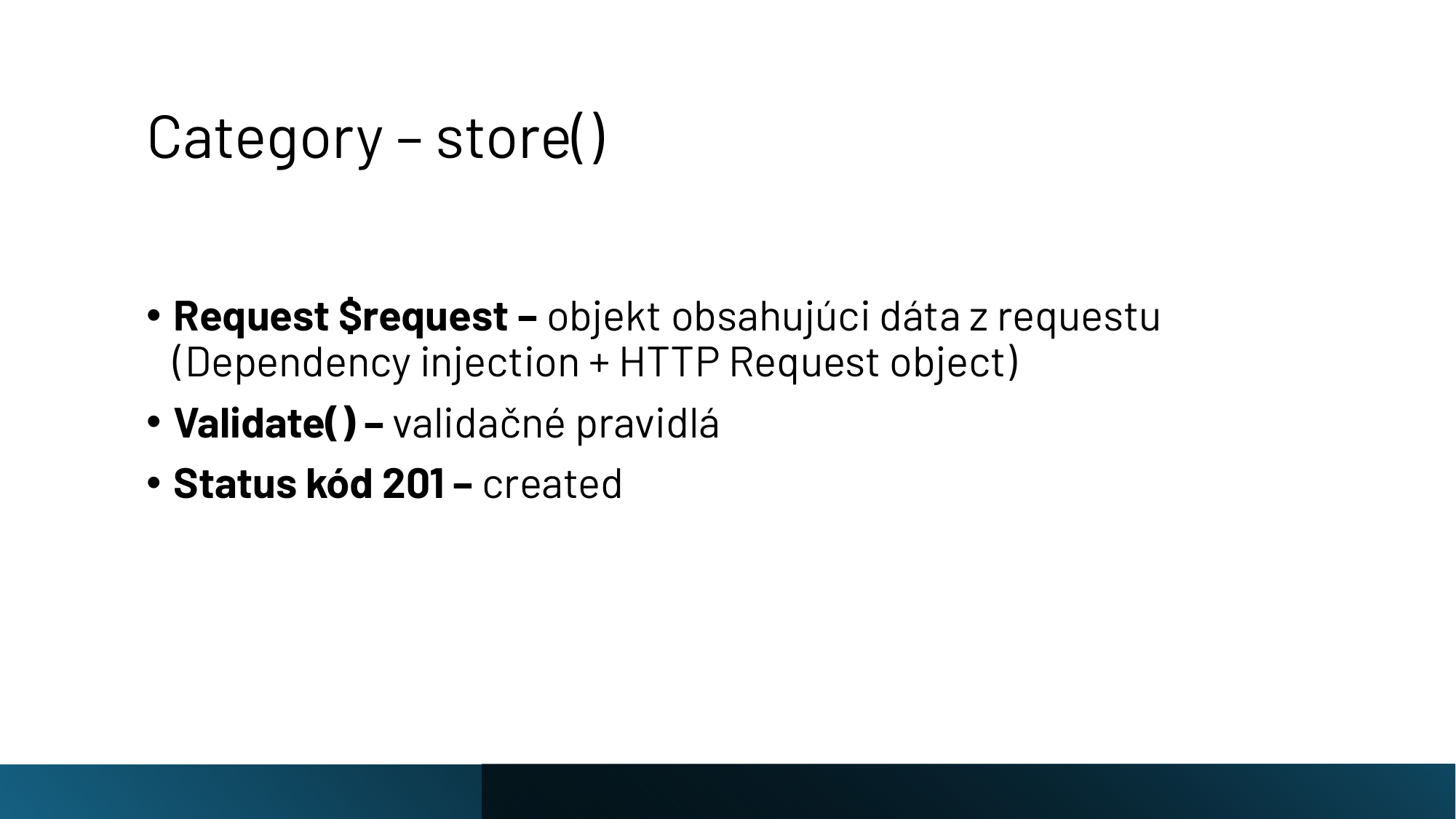

# Category – store()
Request $request – objekt obsahujúci dáta z requestu (Dependency injection + HTTP Request object)
Validate() – validačné pravidlá
Status kód 201 – created